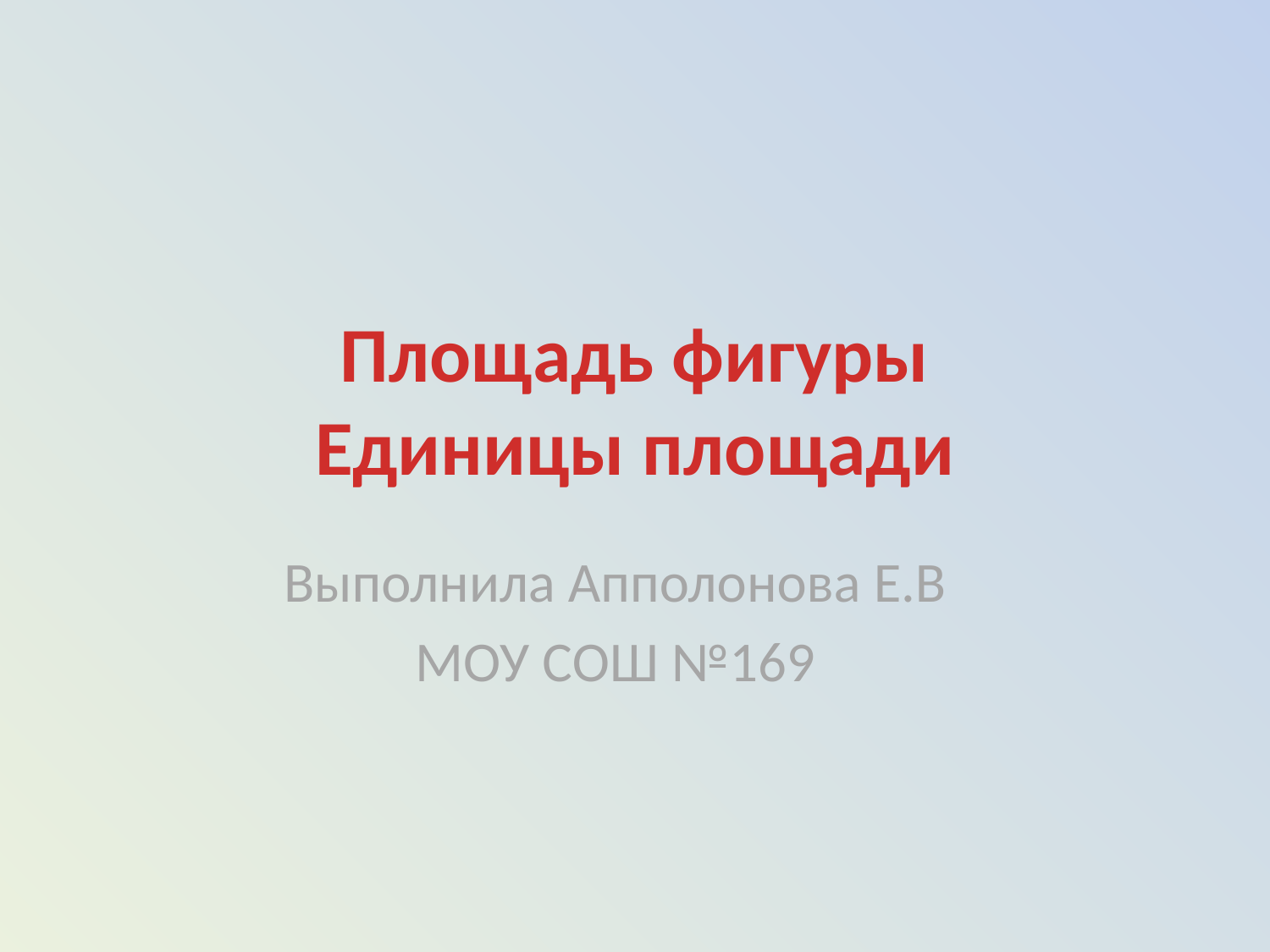

# Площадь фигуры Единицы площади
Выполнила Апполонова Е.В
МОУ СОШ №169